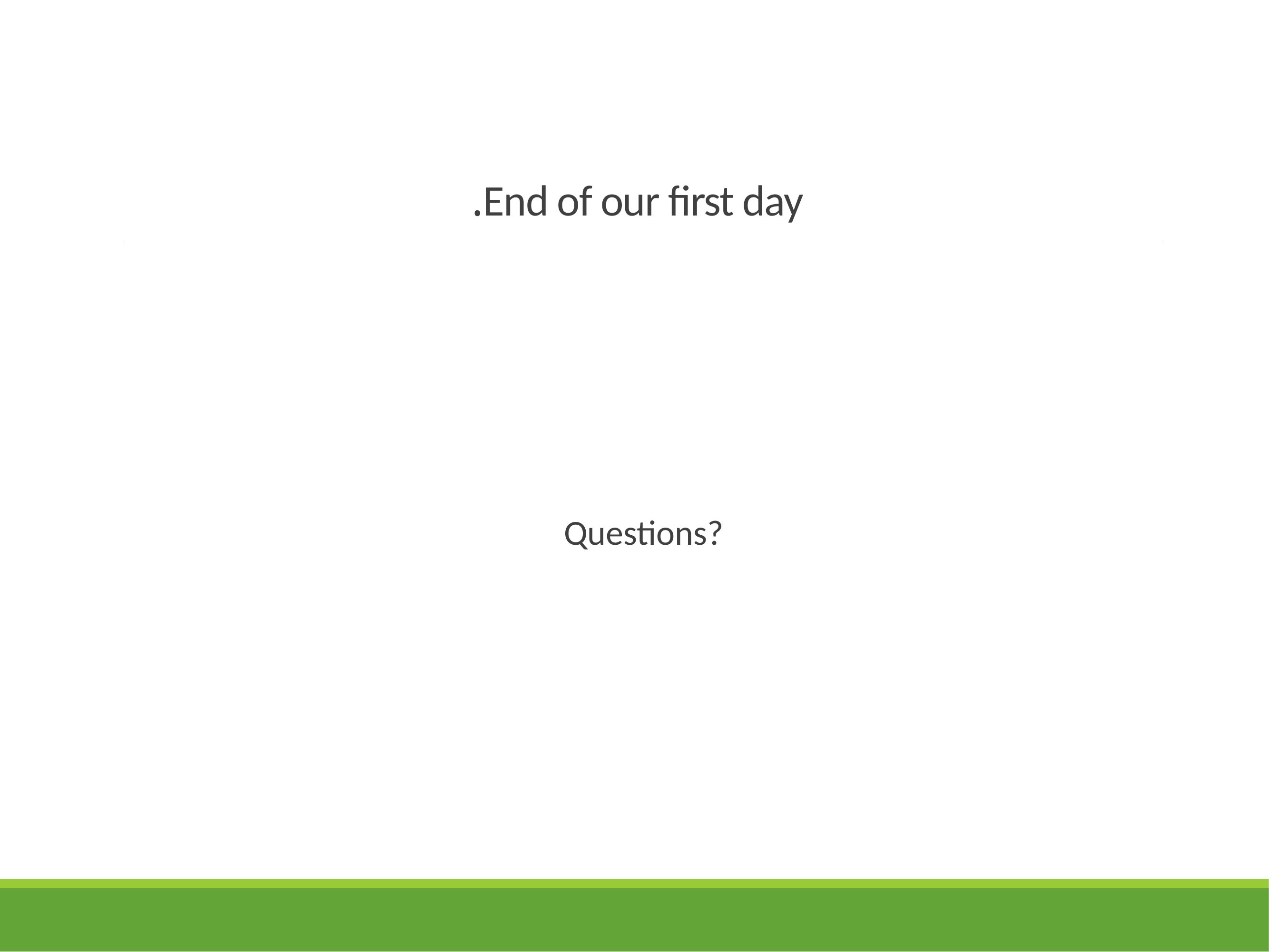

# End of our first day.

Questions?